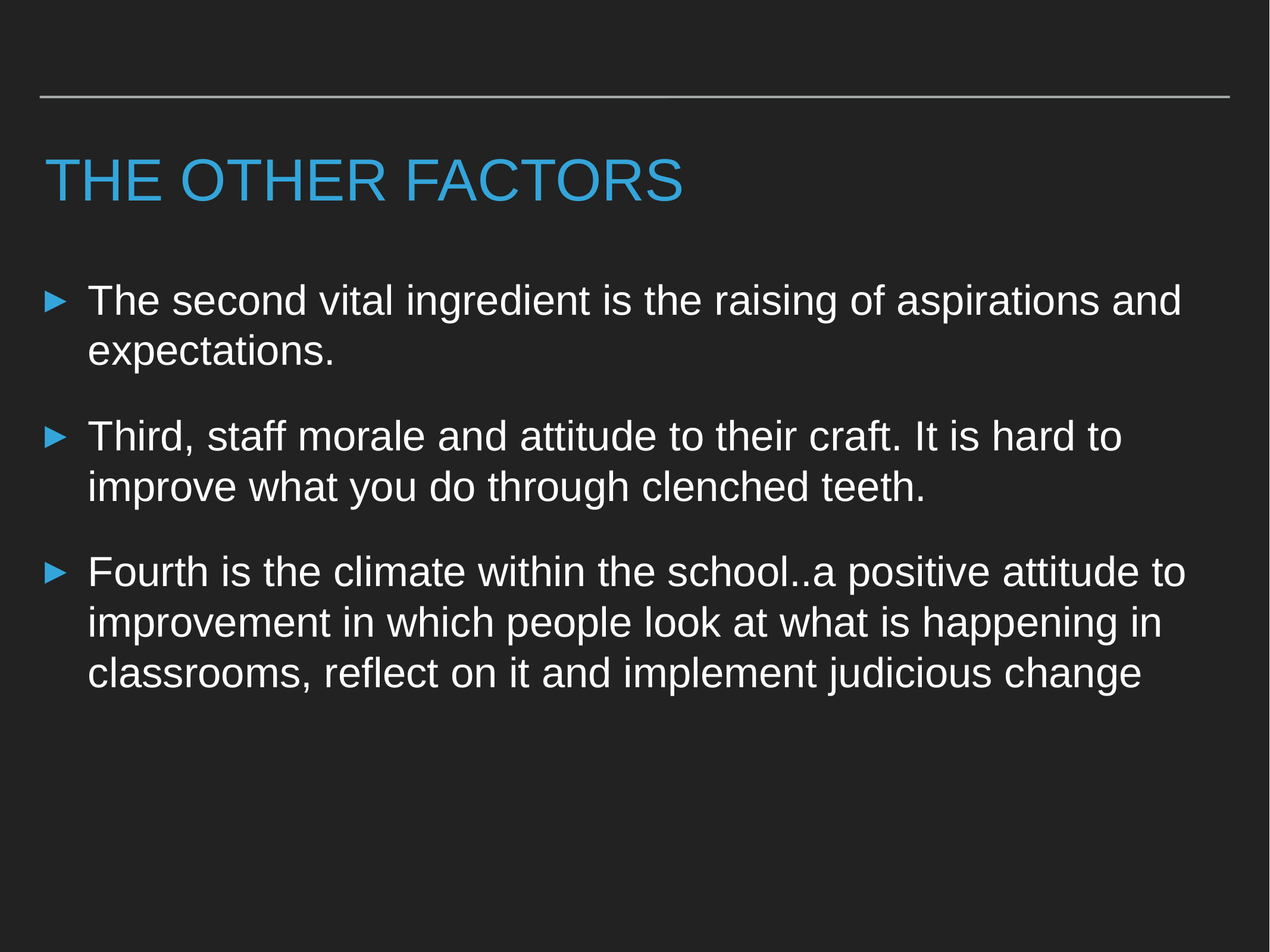

# The other factors
The second vital ingredient is the raising of aspirations and expectations.
Third, staff morale and attitude to their craft. It is hard to improve what you do through clenched teeth.
Fourth is the climate within the school..a positive attitude to improvement in which people look at what is happening in classrooms, reflect on it and implement judicious change